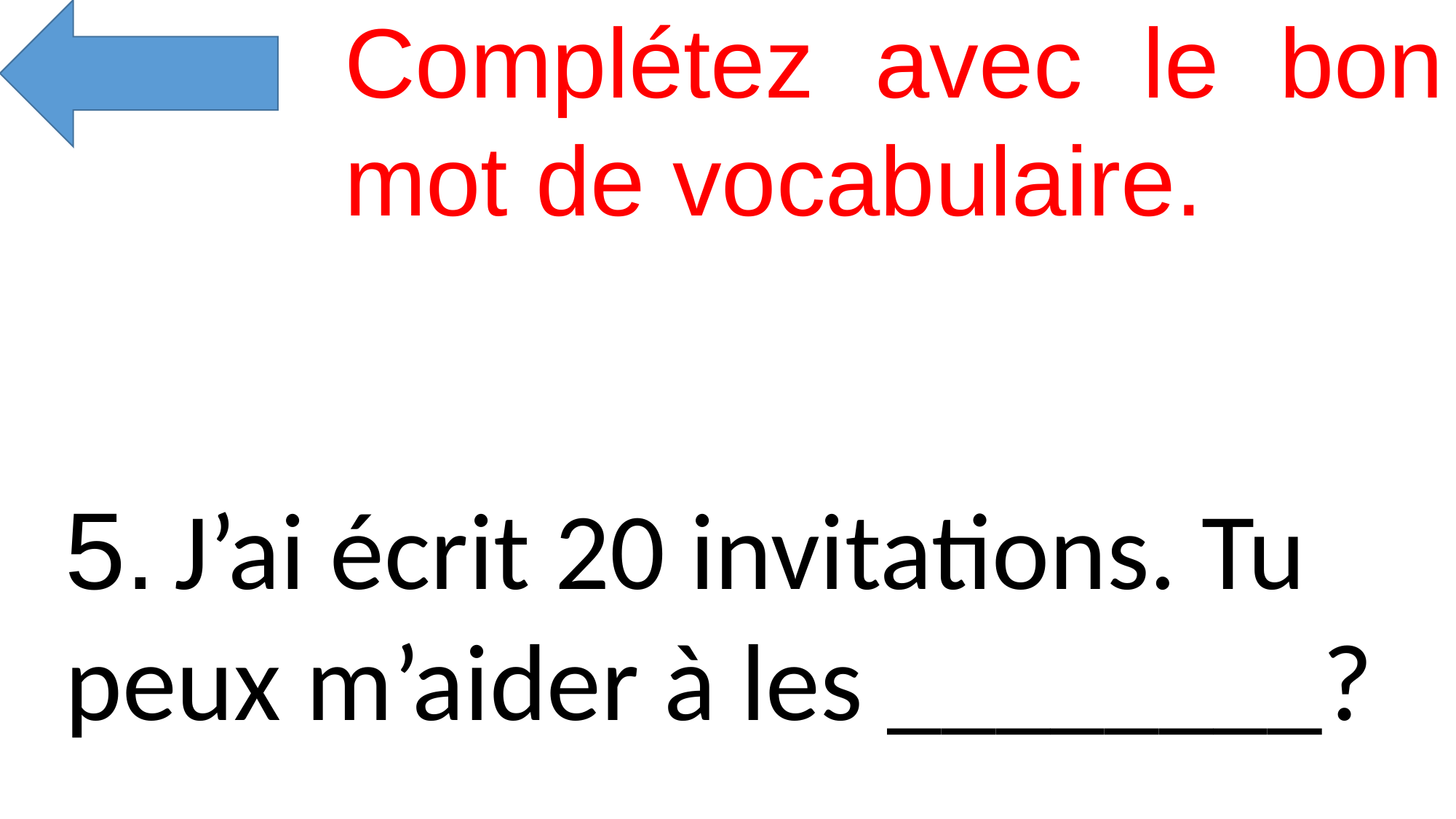

Complétez avec le bon mot de vocabulaire.
5.	J’ai écrit 20 invitations. Tu peux m’aider à les ________?